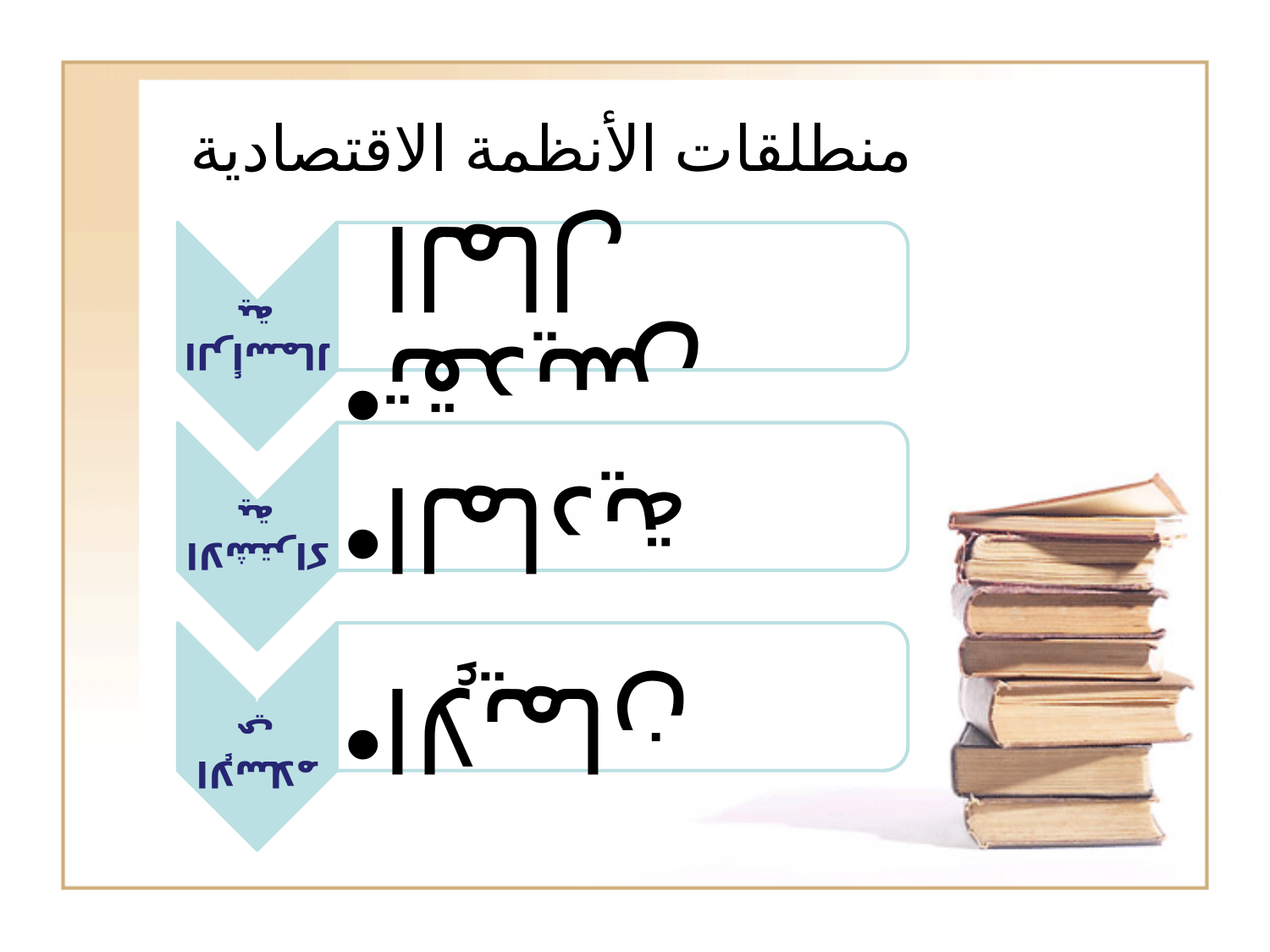

# منطلقات الأنظمة الاقتصادية
الرأسمالية
تقديس المال
الاشتراكية
المادية
الإسلامي
ا
الإيمان